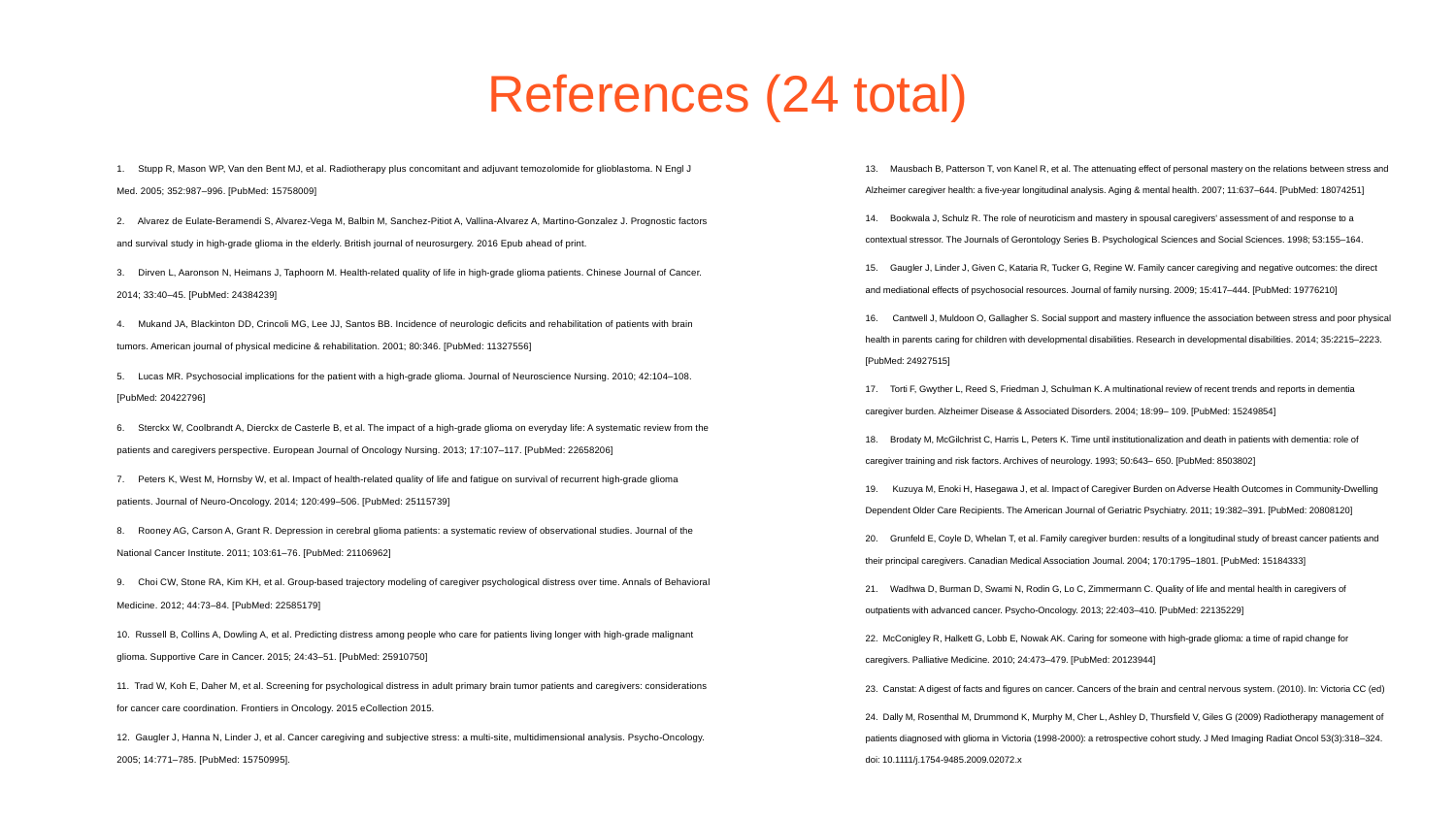

# References (24 total)
1.     Stupp R, Mason WP, Van den Bent MJ, et al. Radiotherapy plus concomitant and adjuvant temozolomide for glioblastoma. N Engl J Med. 2005; 352:987–996. [PubMed: 15758009]
2.     Alvarez de Eulate-Beramendi S, Alvarez-Vega M, Balbin M, Sanchez-Pitiot A, Vallina-Alvarez A, Martino-Gonzalez J. Prognostic factors and survival study in high-grade glioma in the elderly. British journal of neurosurgery. 2016 Epub ahead of print.
3.     Dirven L, Aaronson N, Heimans J, Taphoorn M. Health-related quality of life in high-grade glioma patients. Chinese Journal of Cancer. 2014; 33:40–45. [PubMed: 24384239]
4.     Mukand JA, Blackinton DD, Crincoli MG, Lee JJ, Santos BB. Incidence of neurologic deficits and rehabilitation of patients with brain tumors. American journal of physical medicine & rehabilitation. 2001; 80:346. [PubMed: 11327556]
5.     Lucas MR. Psychosocial implications for the patient with a high-grade glioma. Journal of Neuroscience Nursing. 2010; 42:104–108. [PubMed: 20422796]
6.     Sterckx W, Coolbrandt A, Dierckx de Casterle B, et al. The impact of a high-grade glioma on everyday life: A systematic review from the patients and caregivers perspective. European Journal of Oncology Nursing. 2013; 17:107–117. [PubMed: 22658206]
7.     Peters K, West M, Hornsby W, et al. Impact of health-related quality of life and fatigue on survival of recurrent high-grade glioma patients. Journal of Neuro-Oncology. 2014; 120:499–506. [PubMed: 25115739]
8.     Rooney AG, Carson A, Grant R. Depression in cerebral glioma patients: a systematic review of observational studies. Journal of the National Cancer Institute. 2011; 103:61–76. [PubMed: 21106962]
9.     Choi CW, Stone RA, Kim KH, et al. Group-based trajectory modeling of caregiver psychological distress over time. Annals of Behavioral Medicine. 2012; 44:73–84. [PubMed: 22585179]
10.  Russell B, Collins A, Dowling A, et al. Predicting distress among people who care for patients living longer with high-grade malignant glioma. Supportive Care in Cancer. 2015; 24:43–51. [PubMed: 25910750]
11.  Trad W, Koh E, Daher M, et al. Screening for psychological distress in adult primary brain tumor patients and caregivers: considerations for cancer care coordination. Frontiers in Oncology. 2015 eCollection 2015.
12.  Gaugler J, Hanna N, Linder J, et al. Cancer caregiving and subjective stress: a multi-site, multidimensional analysis. Psycho-Oncology. 2005; 14:771–785. [PubMed: 15750995].

13.     Mausbach B, Patterson T, von Kanel R, et al. The attenuating effect of personal mastery on the relations between stress and Alzheimer caregiver health: a five-year longitudinal analysis. Aging & mental health. 2007; 11:637–644. [PubMed: 18074251]
14.     Bookwala J, Schulz R. The role of neuroticism and mastery in spousal caregivers' assessment of and response to a contextual stressor. The Journals of Gerontology Series B. Psychological Sciences and Social Sciences. 1998; 53:155–164.
15.     Gaugler J, Linder J, Given C, Kataria R, Tucker G, Regine W. Family cancer caregiving and negative outcomes: the direct and mediational effects of psychosocial resources. Journal of family nursing. 2009; 15:417–444. [PubMed: 19776210]
16.      Cantwell J, Muldoon O, Gallagher S. Social support and mastery influence the association between stress and poor physical health in parents caring for children with developmental disabilities. Research in developmental disabilities. 2014; 35:2215–2223. [PubMed: 24927515]
17.     Torti F, Gwyther L, Reed S, Friedman J, Schulman K. A multinational review of recent trends and reports in dementia caregiver burden. Alzheimer Disease & Associated Disorders. 2004; 18:99– 109. [PubMed: 15249854]
18.     Brodaty M, McGilchrist C, Harris L, Peters K. Time until institutionalization and death in patients with dementia: role of caregiver training and risk factors. Archives of neurology. 1993; 50:643– 650. [PubMed: 8503802]
19.      Kuzuya M, Enoki H, Hasegawa J, et al. Impact of Caregiver Burden on Adverse Health Outcomes in Community-Dwelling Dependent Older Care Recipients. The American Journal of Geriatric Psychiatry. 2011; 19:382–391. [PubMed: 20808120]
20.     Grunfeld E, Coyle D, Whelan T, et al. Family caregiver burden: results of a longitudinal study of breast cancer patients and their principal caregivers. Canadian Medical Association Journal. 2004; 170:1795–1801. [PubMed: 15184333]
21.     Wadhwa D, Burman D, Swami N, Rodin G, Lo C, Zimmermann C. Quality of life and mental health in caregivers of outpatients with advanced cancer. Psycho-Oncology. 2013; 22:403–410. [PubMed: 22135229]
22.  McConigley R, Halkett G, Lobb E, Nowak AK. Caring for someone with high-grade glioma: a time of rapid change for caregivers. Palliative Medicine. 2010; 24:473–479. [PubMed: 20123944]
23.  Canstat: A digest of facts and figures on cancer. Cancers of the brain and central nervous system. (2010). In: Victoria CC (ed)
24.  Dally M, Rosenthal M, Drummond K, Murphy M, Cher L, Ashley D, Thursfield V, Giles G (2009) Radiotherapy management of patients diagnosed with glioma in Victoria (1998-2000): a retrospective cohort study. J Med Imaging Radiat Oncol 53(3):318–324. doi: 10.1111/j.1754-9485.2009.02072.x